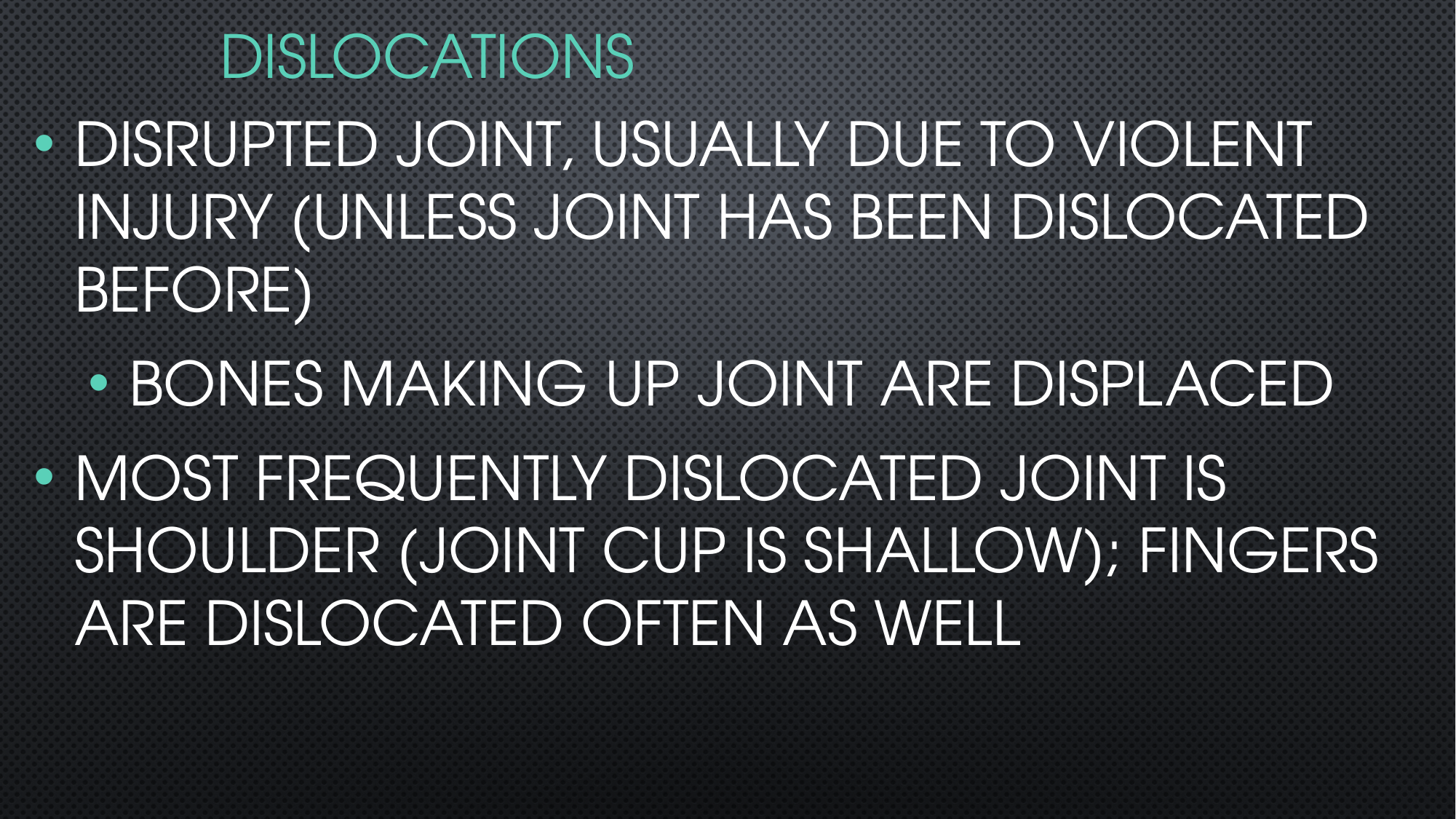

# Dislocations
Disrupted joint, usually due to violent injury (unless joint has been dislocated before)
Bones making up joint are displaced
Most frequently dislocated joint is shoulder (joint cup is shallow); fingers are dislocated often as well